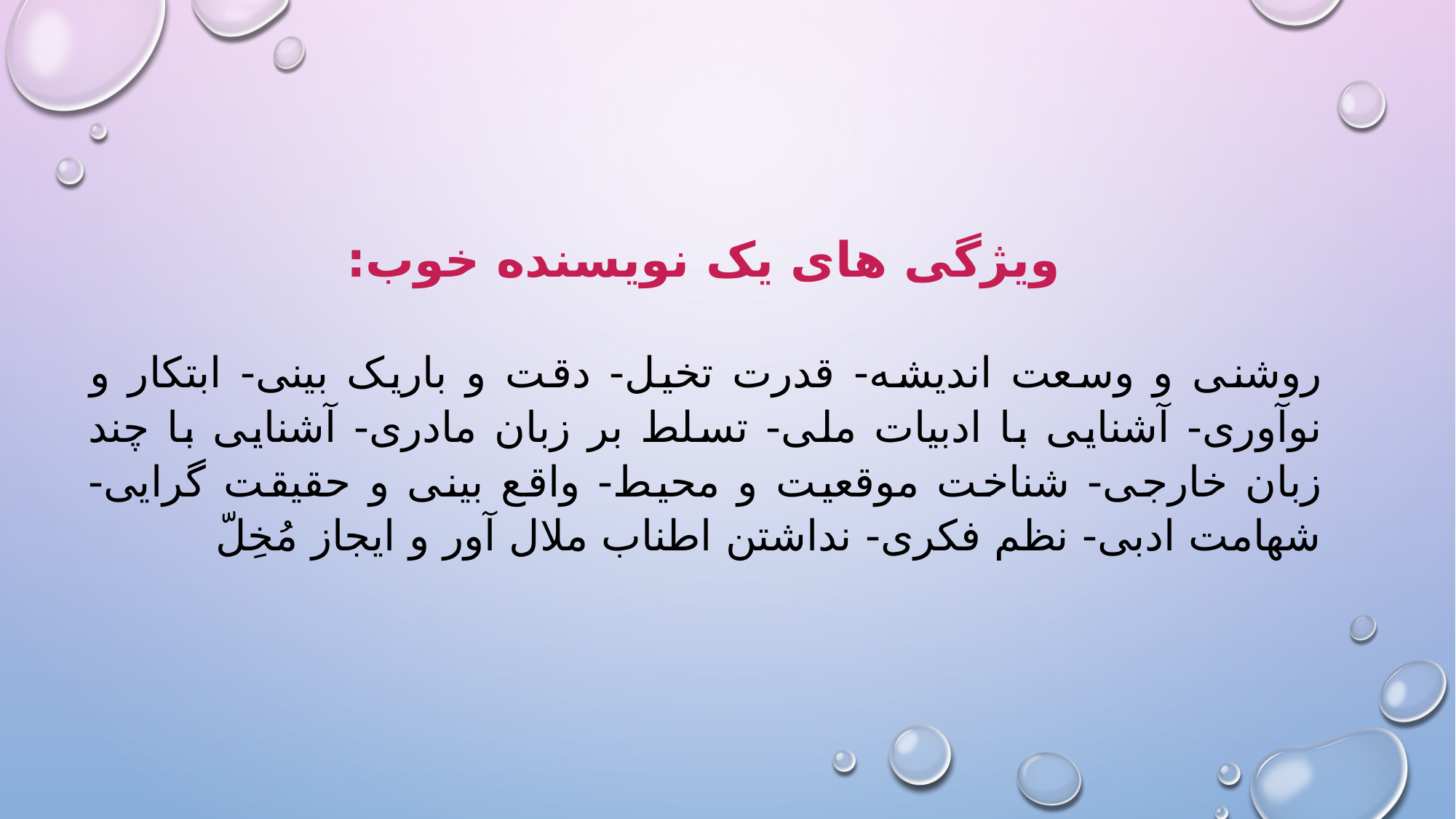

ویژگی های یک نویسنده خوب:

روشنی و وسعت اندیشه- قدرت تخیل- دقت و باریک بینی- ابتکار و نوآوری- آشنایی با ادبیات ملی- تسلط بر زبان مادری- آشنایی با چند زبان خارجی- شناخت موقعیت و محیط- واقع بینی و حقیقت گرایی- شهامت ادبی- نظم فکری- نداشتن اطناب ملال آور و ایجاز مُخِلّ